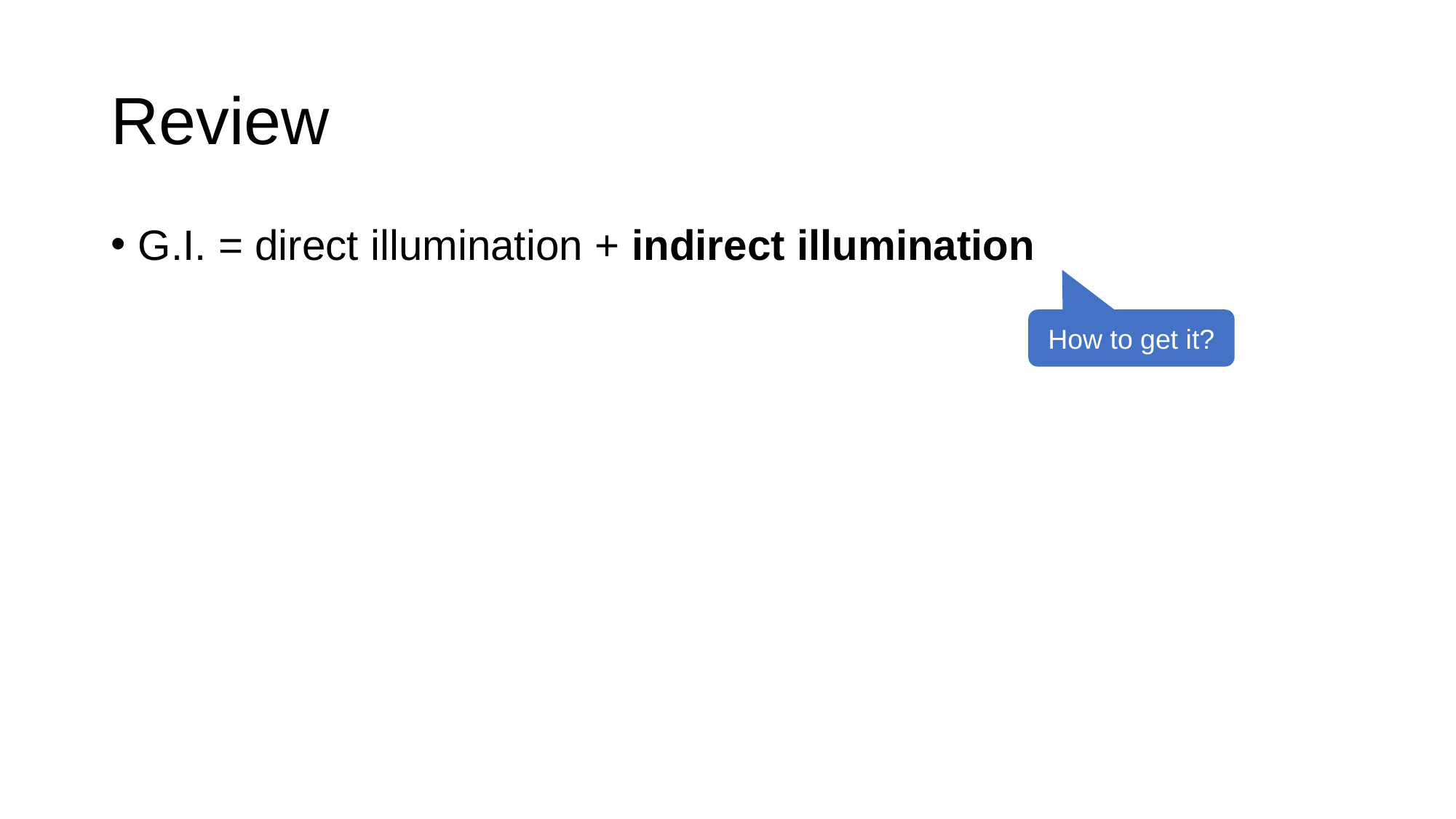

# Review
G.I. = direct illumination + indirect illumination
How to get it?